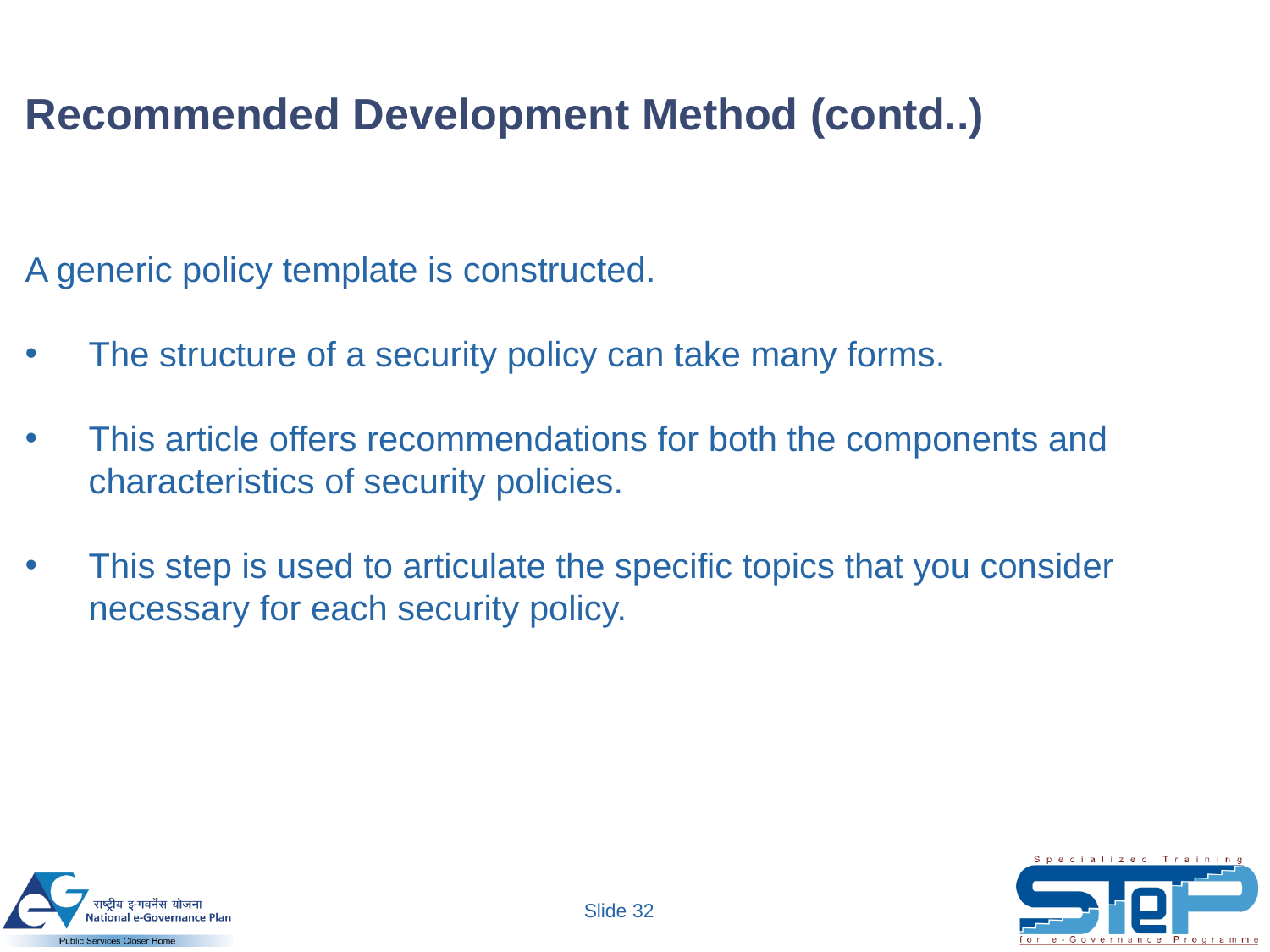

# Recommended Development Method (contd..)
A generic policy template is constructed.

The structure of a security policy can take many forms.

This article offers recommendations for both the components and characteristics of security policies.

This step is used to articulate the specific topics that you consider necessary for each security policy.